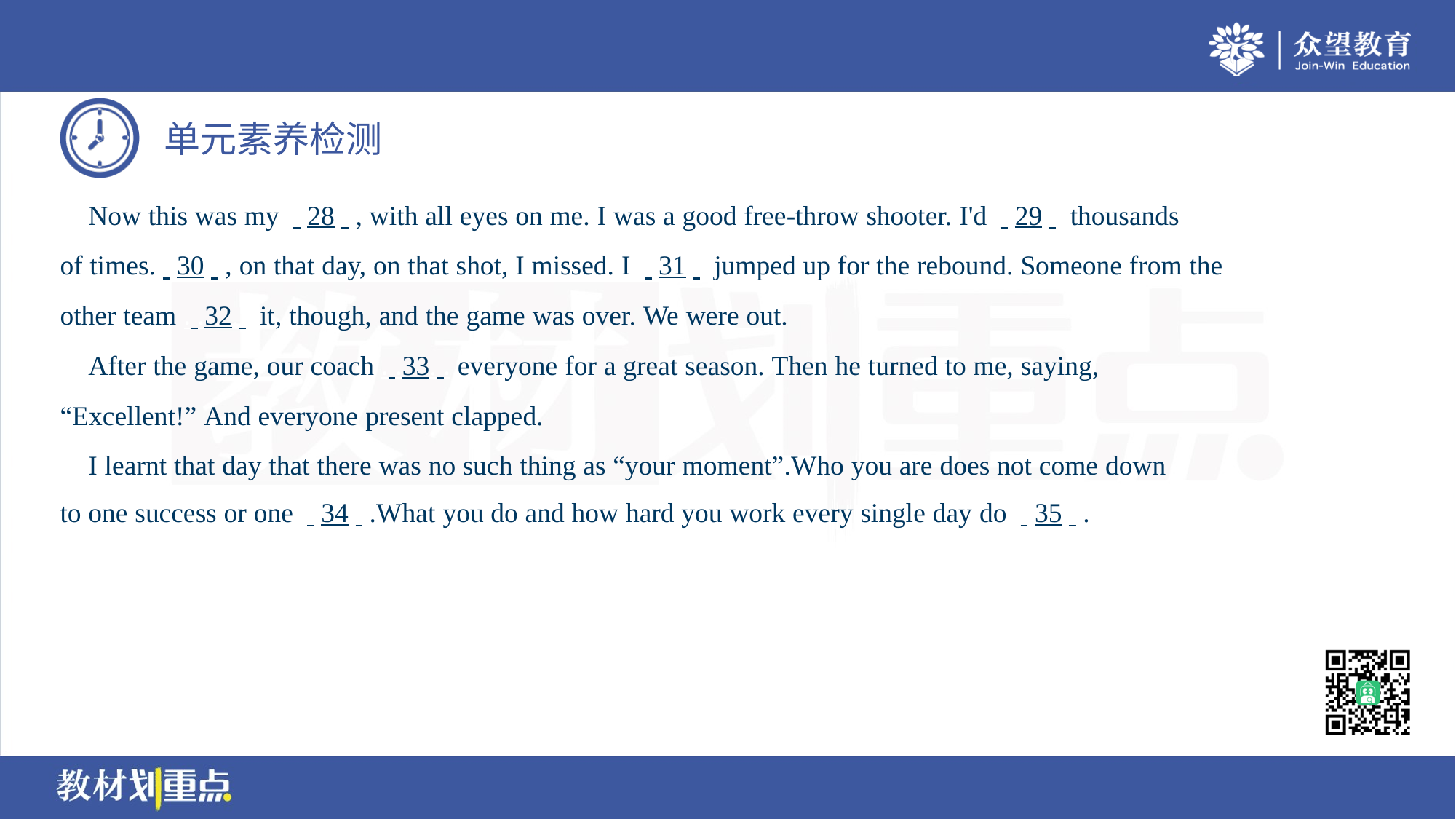

Now this was my . .28. ., with all eyes on me. I was a good free-throw shooter. I'd . .29. . thousands
of times.. .30. ., on that day, on that shot, I missed. I . .31. . jumped up for the rebound. Someone from the
other team . .32. . it, though, and the game was over. We were out.
    After the game, our coach . .33. . everyone for a great season. Then he turned to me, saying,
“Excellent!” And everyone present clapped.
    I learnt that day that there was no such thing as “your moment”.Who you are does not come down
to one success or one . .34. ..What you do and how hard you work every single day do . .35. ..